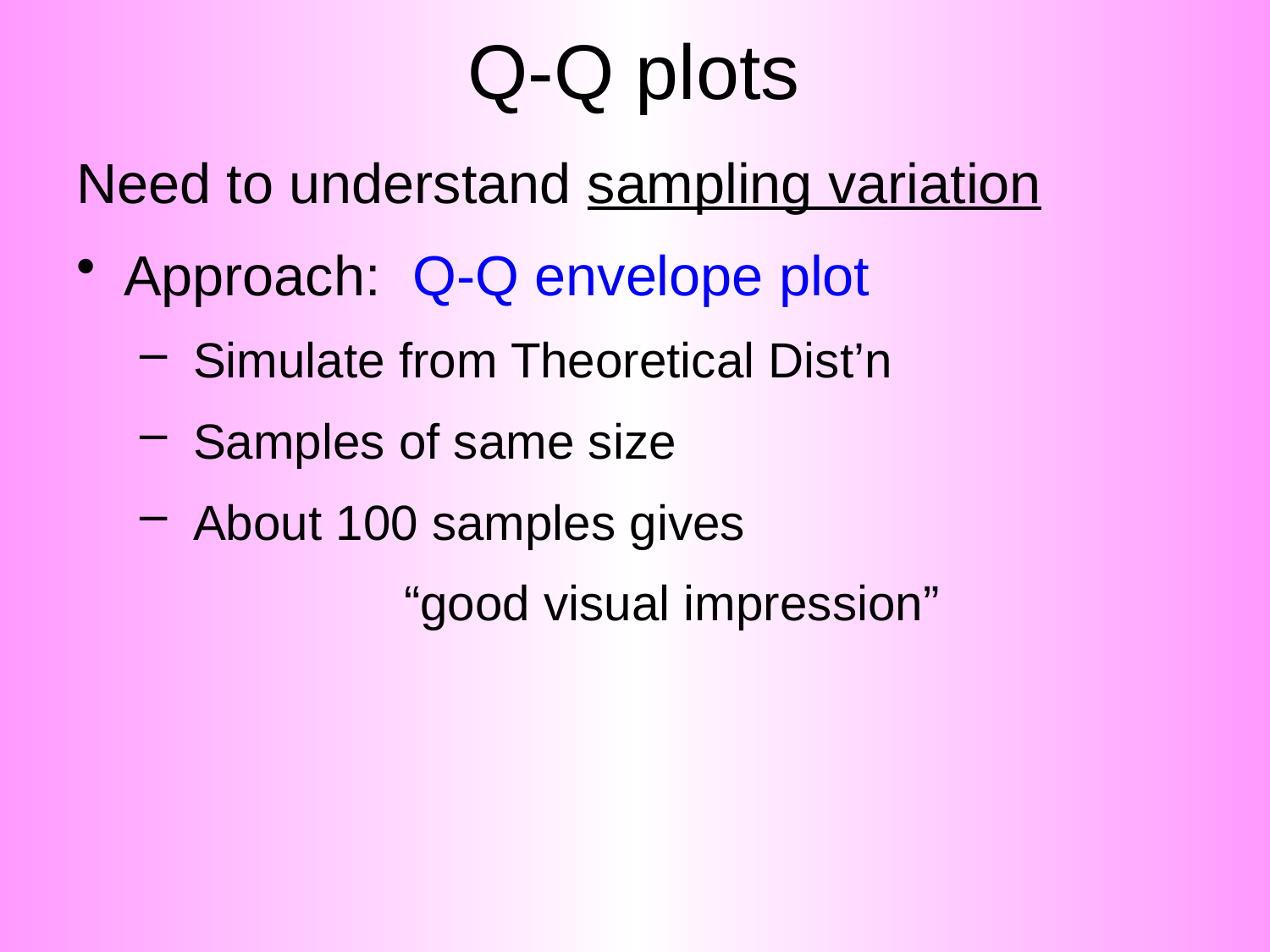

# Q-Q plots
Need to understand sampling variation
Approach:  Q-Q envelope plot
 Simulate from Theoretical Dist’n
 Samples of same size
 About 100 samples gives
“good visual impression”